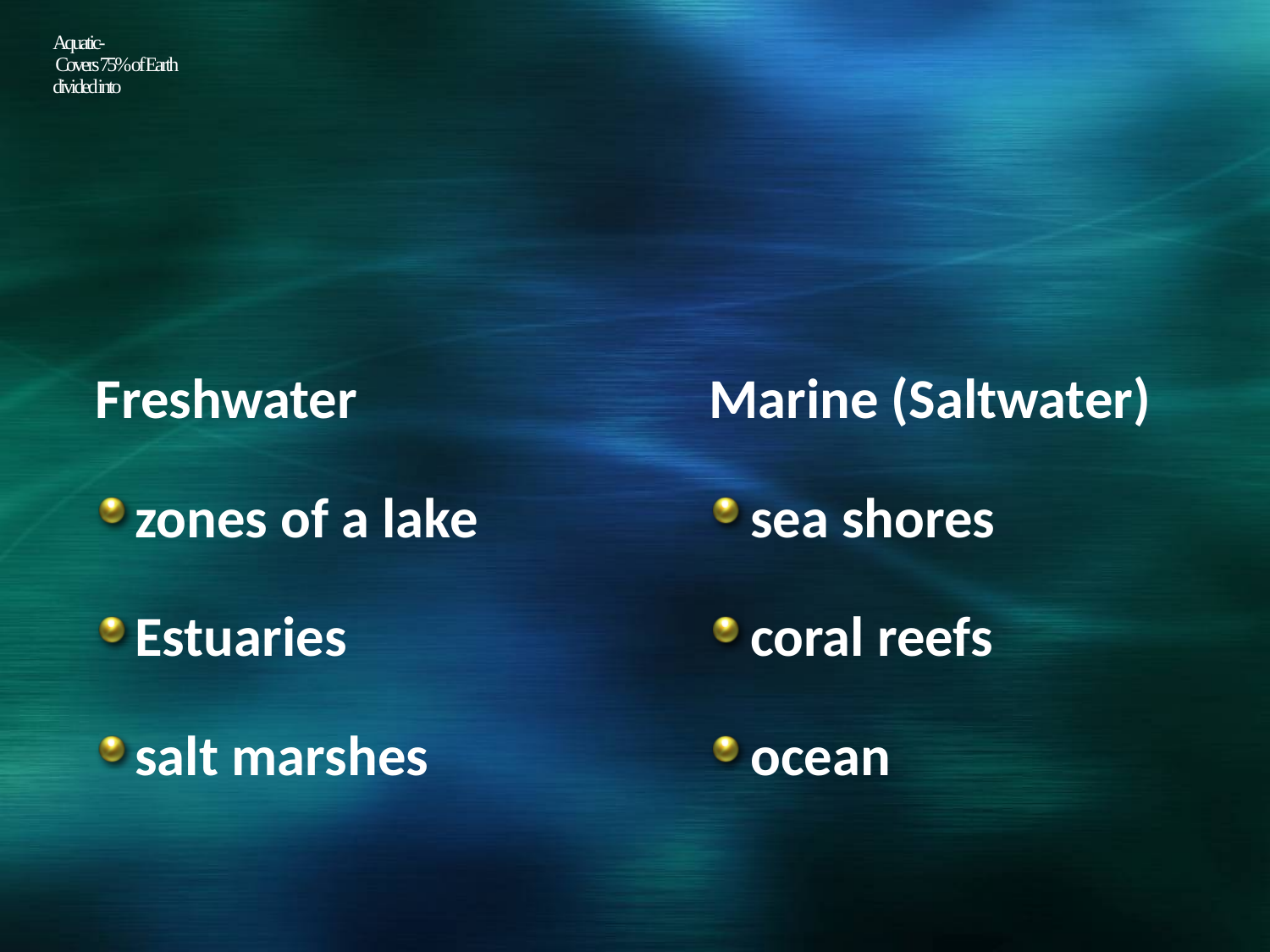

# Aquatic- Covers 75% of Earth divided into
Marine (Saltwater)
sea shores
coral reefs
ocean

Freshwater
zones of a lake
Estuaries
salt marshes